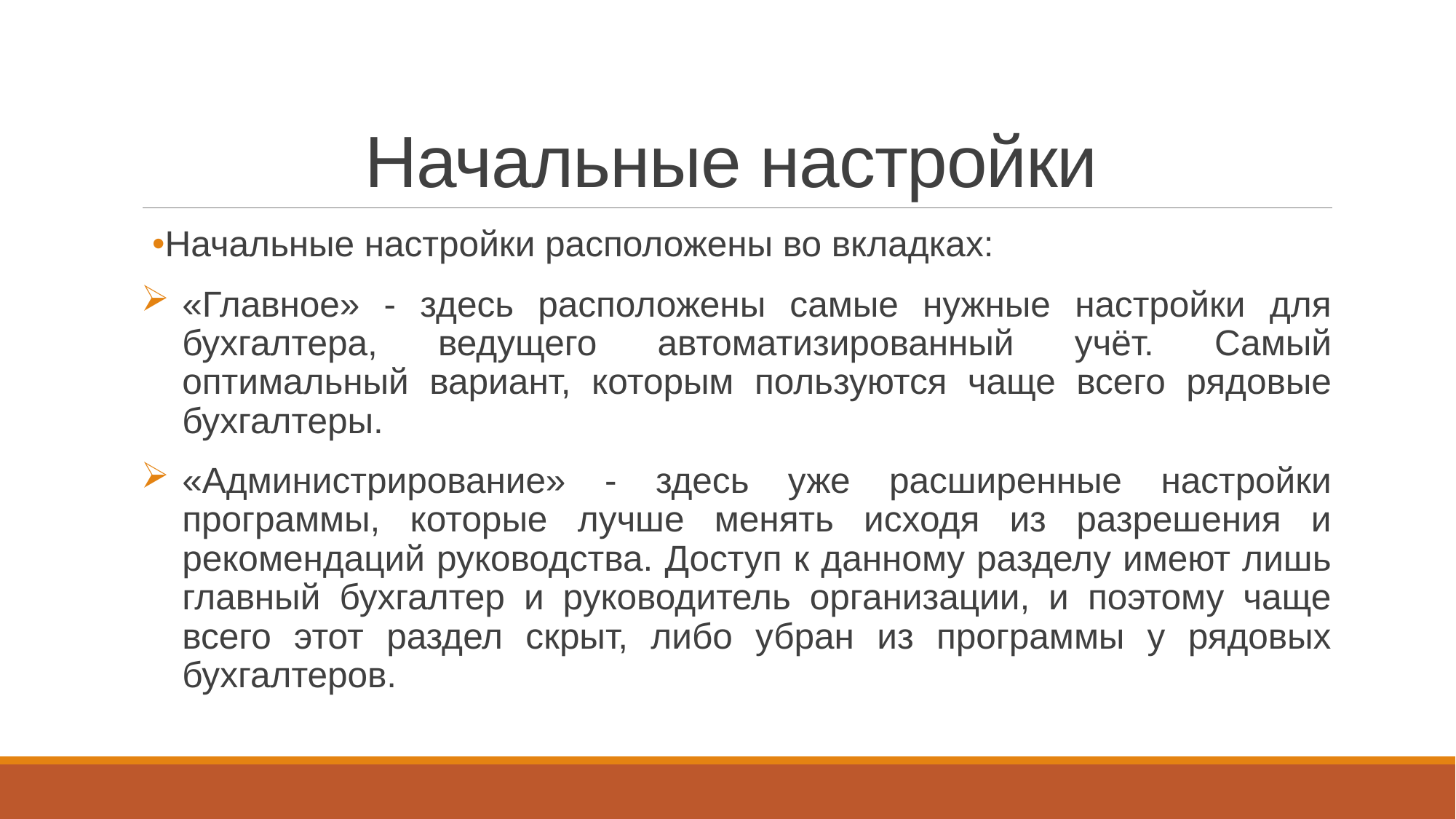

# Начальные настройки
Начальные настройки расположены во вкладках:
«Главное» - здесь расположены самые нужные настройки для бухгалтера, ведущего автоматизированный учёт. Самый оптимальный вариант, которым пользуются чаще всего рядовые бухгалтеры.
«Администрирование» - здесь уже расширенные настройки программы, которые лучше менять исходя из разрешения и рекомендаций руководства. Доступ к данному разделу имеют лишь главный бухгалтер и руководитель организации, и поэтому чаще всего этот раздел скрыт, либо убран из программы у рядовых бухгалтеров.